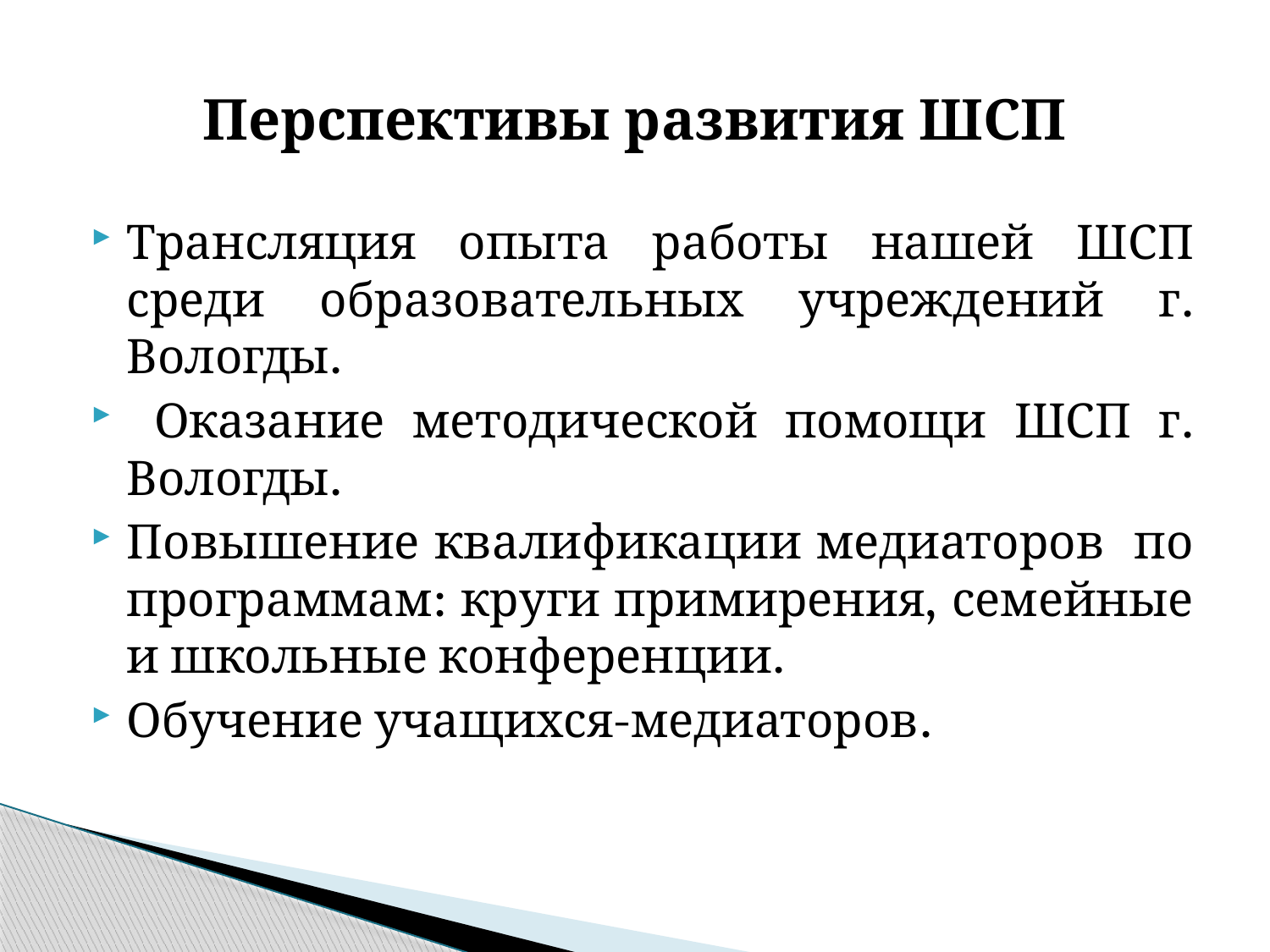

# Перспективы развития ШСП
Трансляция опыта работы нашей ШСП среди образовательных учреждений г. Вологды.
 Оказание методической помощи ШСП г. Вологды.
Повышение квалификации медиаторов  по программам: круги примирения, семейные и школьные конференции.
Обучение учащихся-медиаторов.